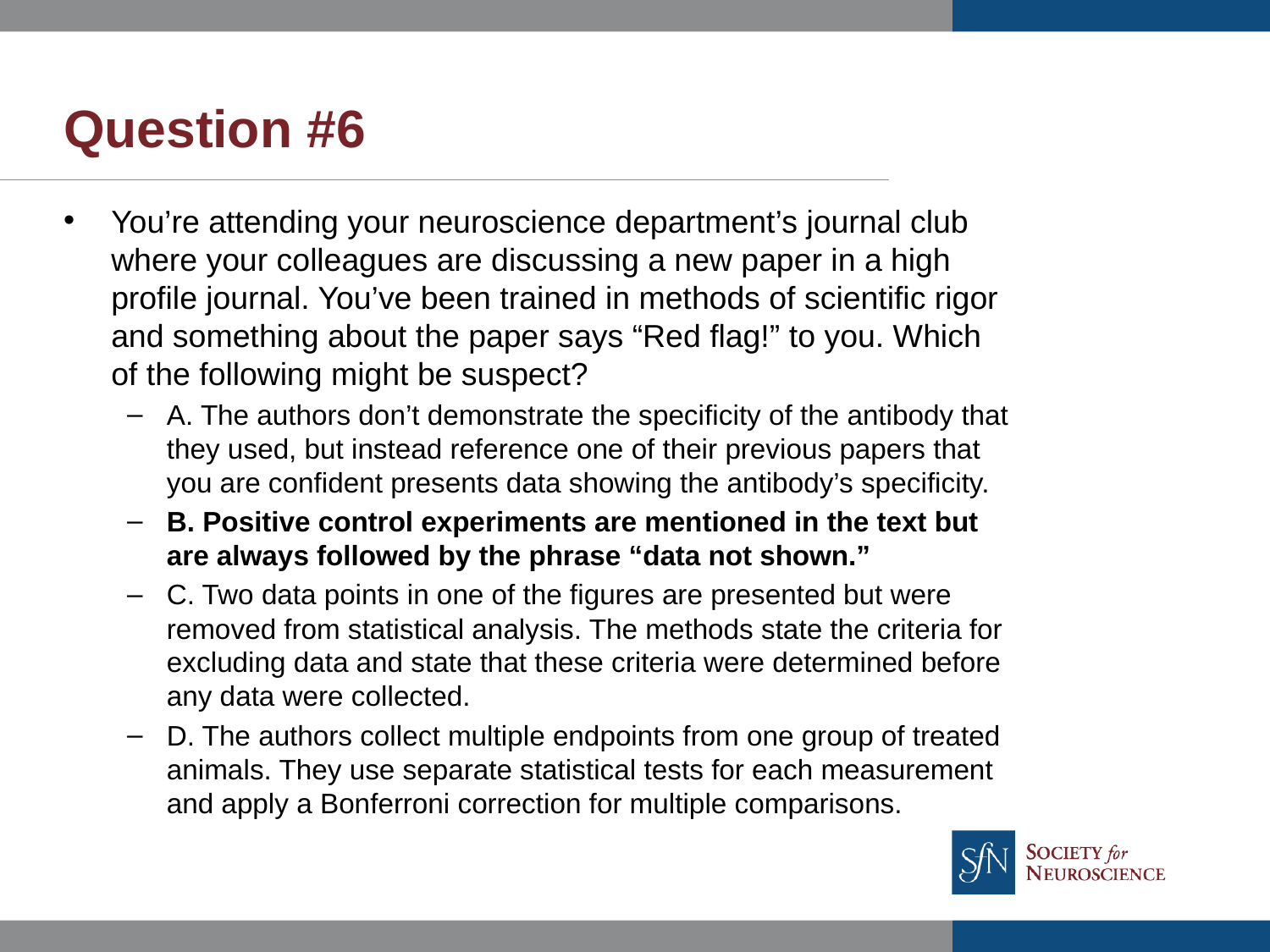

# Question #6
You’re attending your neuroscience department’s journal club where your colleagues are discussing a new paper in a high profile journal. You’ve been trained in methods of scientific rigor and something about the paper says “Red flag!” to you. Which of the following might be suspect?
A. The authors don’t demonstrate the specificity of the antibody that they used, but instead reference one of their previous papers that you are confident presents data showing the antibody’s specificity.
B. Positive control experiments are mentioned in the text but are always followed by the phrase “data not shown.”
C. Two data points in one of the figures are presented but were removed from statistical analysis. The methods state the criteria for excluding data and state that these criteria were determined before any data were collected.
D. The authors collect multiple endpoints from one group of treated animals. They use separate statistical tests for each measurement and apply a Bonferroni correction for multiple comparisons.